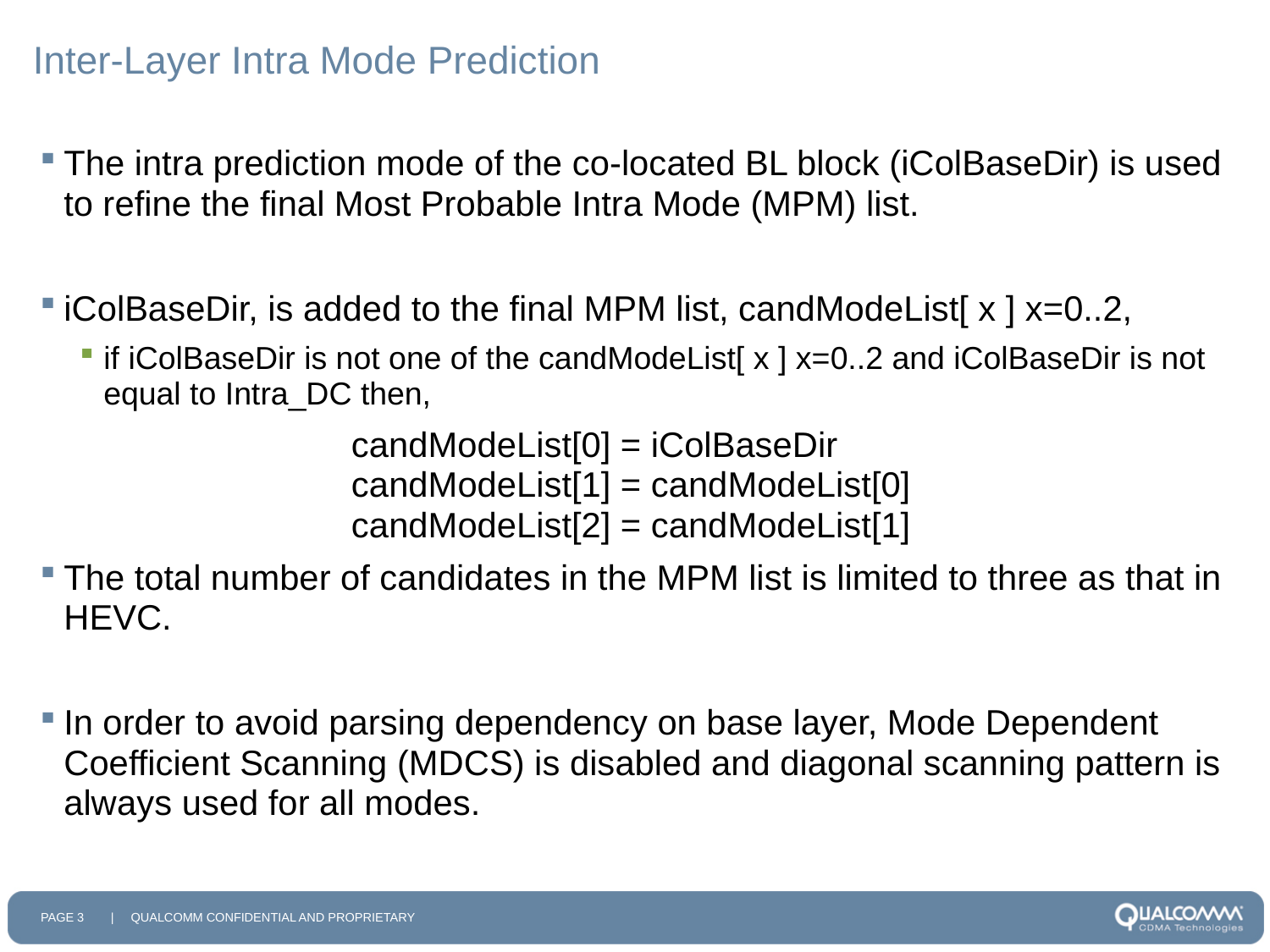

# Inter-Layer Intra Mode Prediction
The intra prediction mode of the co-located BL block (iColBaseDir) is used to refine the final Most Probable Intra Mode (MPM) list.

iColBaseDir, is added to the final MPM list, candModeList[ x ] x=0..2,
if iColBaseDir is not one of the candModeList[ x ] x=0..2 and iColBaseDir is not equal to Intra_DC then,
                                candModeList[0] = iColBaseDir
                                candModeList[1] = candModeList[0]
                                candModeList[2] = candModeList[1]
The total number of candidates in the MPM list is limited to three as that in HEVC.

In order to avoid parsing dependency on base layer, Mode Dependent Coefficient Scanning (MDCS) is disabled and diagonal scanning pattern is always used for all modes.